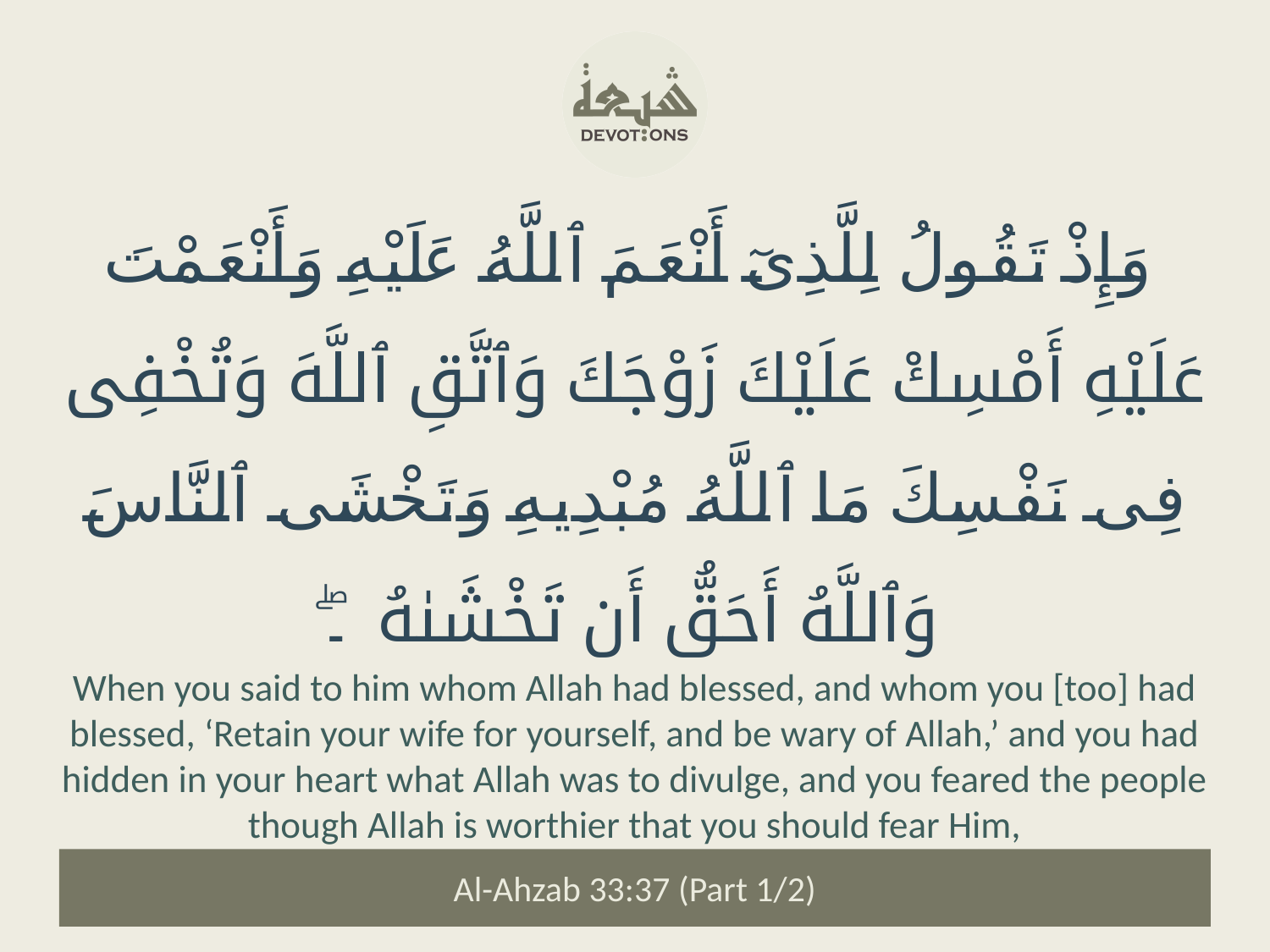

وَإِذْ تَقُولُ لِلَّذِىٓ أَنْعَمَ ٱللَّهُ عَلَيْهِ وَأَنْعَمْتَ عَلَيْهِ أَمْسِكْ عَلَيْكَ زَوْجَكَ وَٱتَّقِ ٱللَّهَ وَتُخْفِى فِى نَفْسِكَ مَا ٱللَّهُ مُبْدِيهِ وَتَخْشَى ٱلنَّاسَ وَٱللَّهُ أَحَقُّ أَن تَخْشَىٰهُ  ۔ۖ
When you said to him whom Allah had blessed, and whom you [too] had blessed, ‘Retain your wife for yourself, and be wary of Allah,’ and you had hidden in your heart what Allah was to divulge, and you feared the people though Allah is worthier that you should fear Him,
Al-Ahzab 33:37 (Part 1/2)